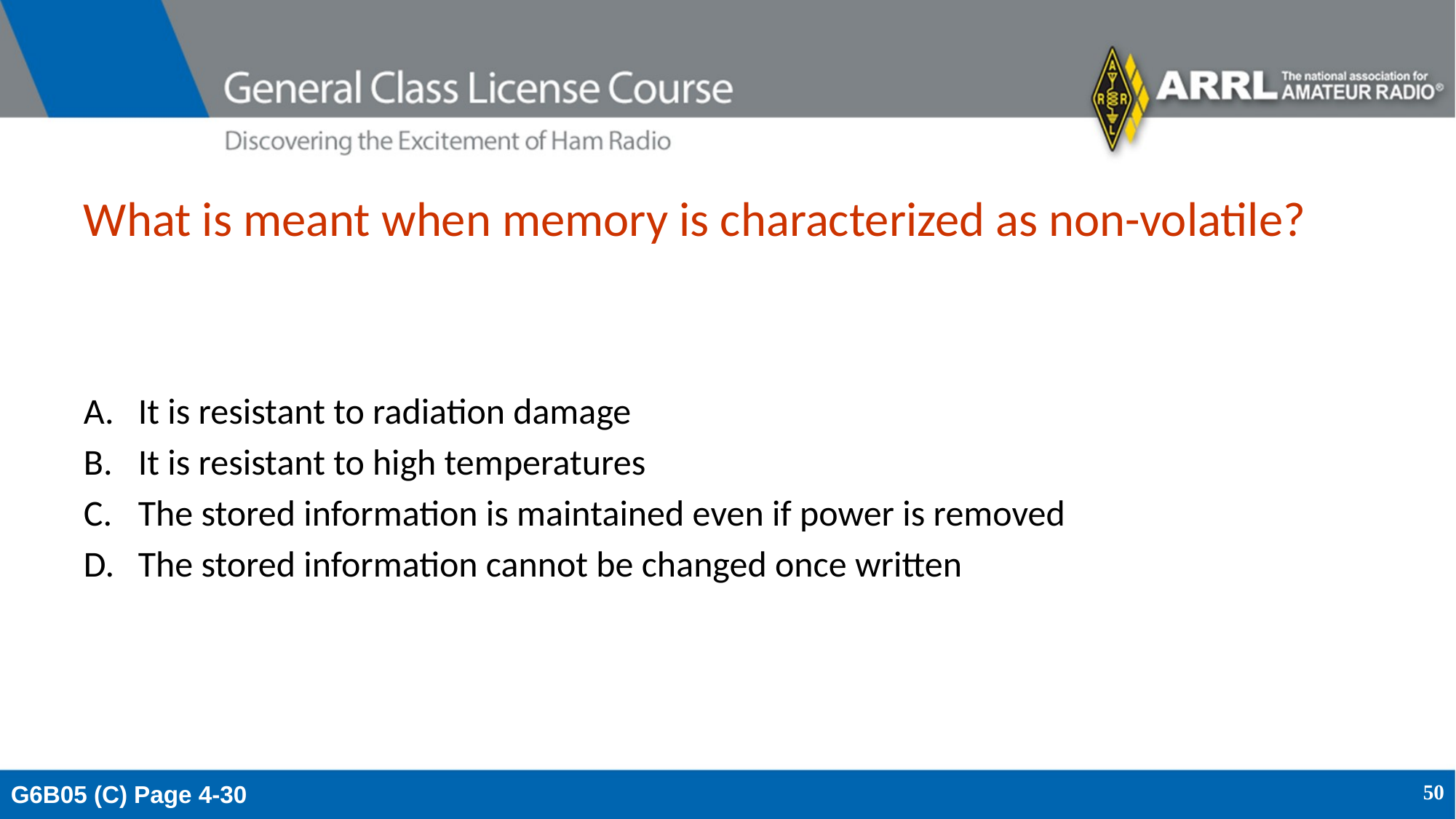

# What is meant when memory is characterized as non-volatile?
It is resistant to radiation damage
It is resistant to high temperatures
The stored information is maintained even if power is removed
The stored information cannot be changed once written
G6B05 (C) Page 4-30
50